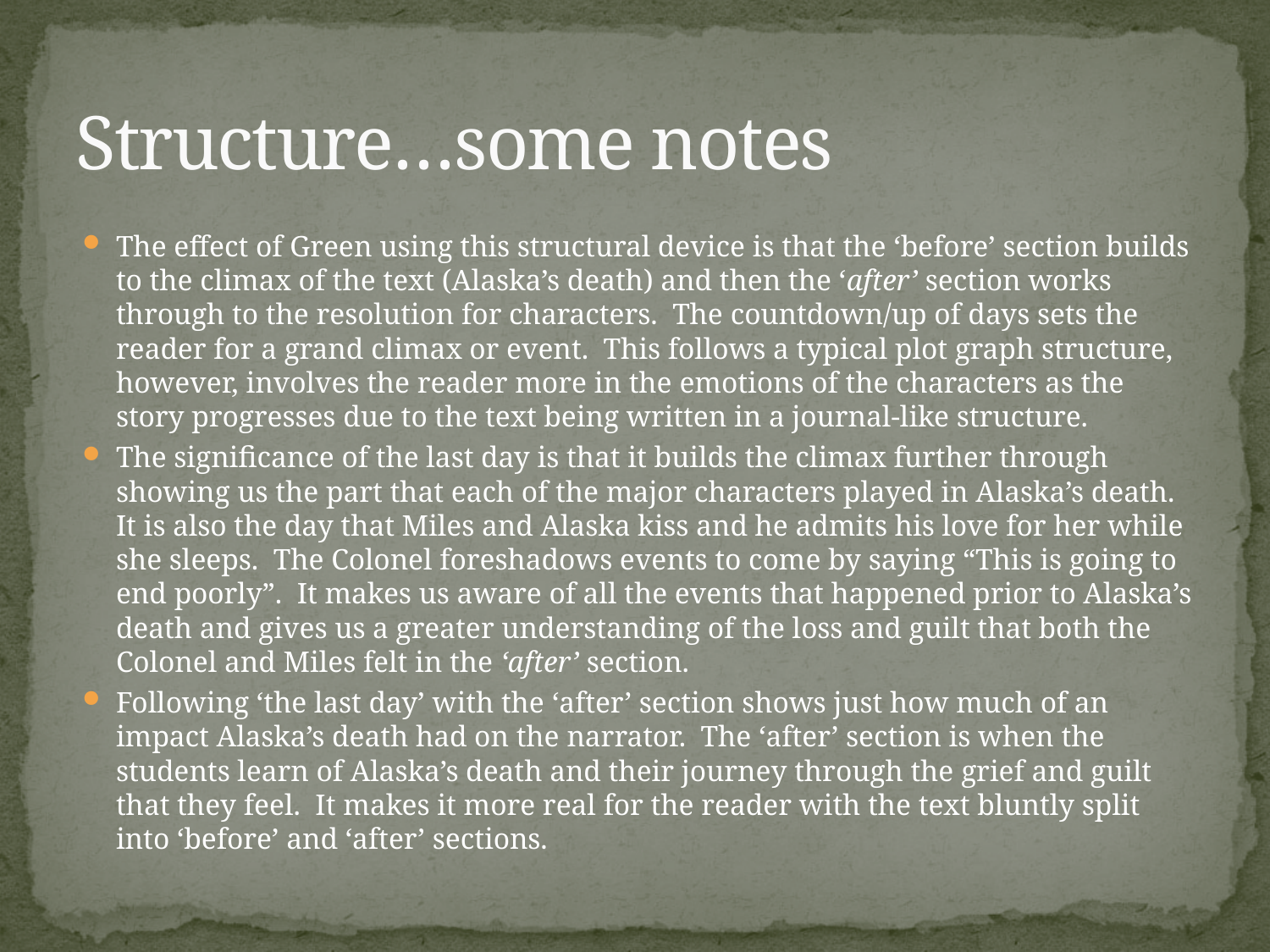

# Structure…some notes
The effect of Green using this structural device is that the ‘before’ section builds to the climax of the text (Alaska’s death) and then the ‘after’ section works through to the resolution for characters.  The countdown/up of days sets the reader for a grand climax or event.  This follows a typical plot graph structure, however, involves the reader more in the emotions of the characters as the story progresses due to the text being written in a journal-like structure.
The significance of the last day is that it builds the climax further through showing us the part that each of the major characters played in Alaska’s death.  It is also the day that Miles and Alaska kiss and he admits his love for her while she sleeps.  The Colonel foreshadows events to come by saying “This is going to end poorly”.  It makes us aware of all the events that happened prior to Alaska’s death and gives us a greater understanding of the loss and guilt that both the Colonel and Miles felt in the ‘after’ section.
Following ‘the last day’ with the ‘after’ section shows just how much of an impact Alaska’s death had on the narrator.  The ‘after’ section is when the students learn of Alaska’s death and their journey through the grief and guilt that they feel.  It makes it more real for the reader with the text bluntly split into ‘before’ and ‘after’ sections.